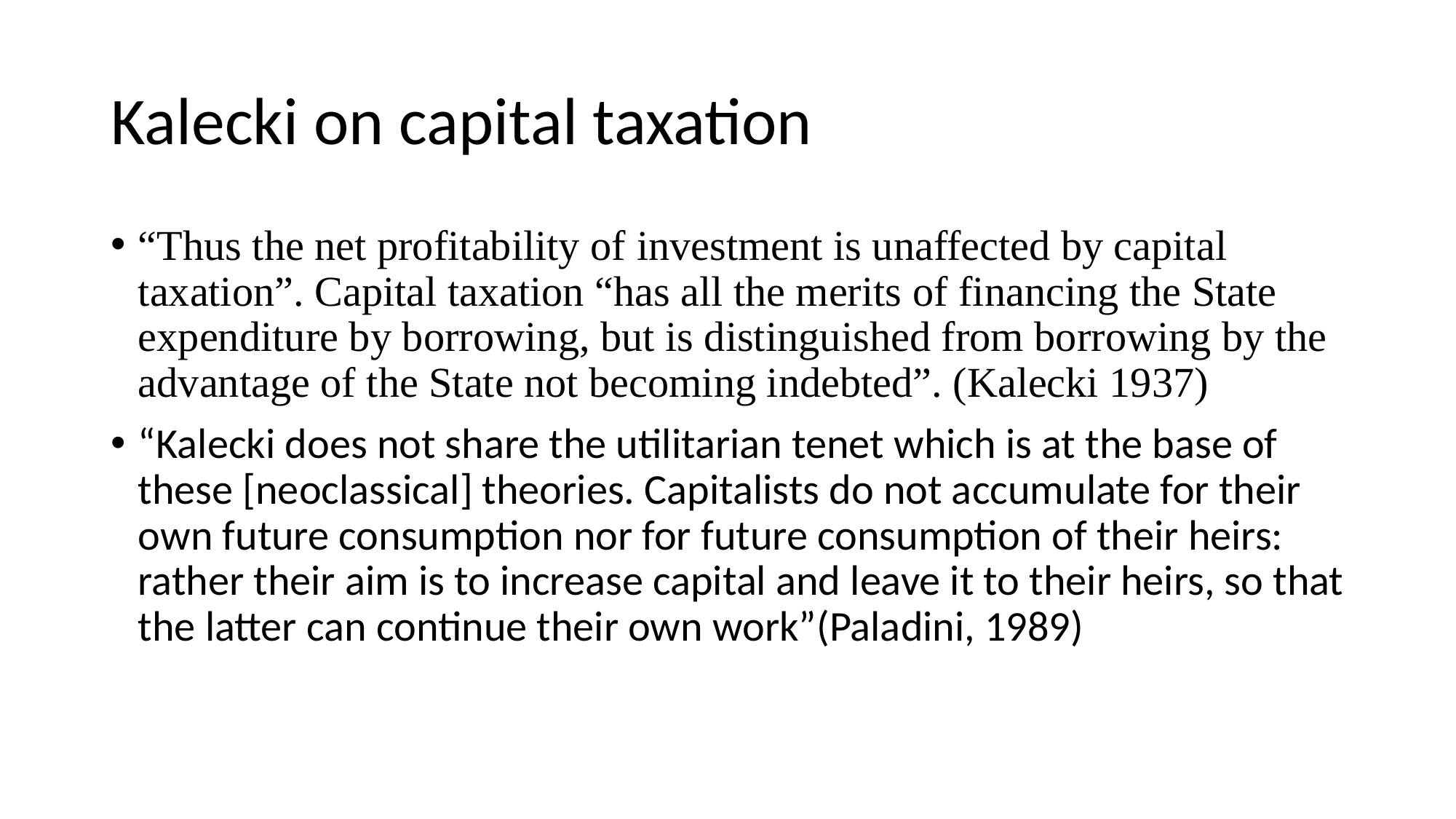

# Kalecki on capital taxation
“Thus the net profitability of investment is unaffected by capital taxation”. Capital taxation “has all the merits of financing the State expenditure by borrowing, but is distinguished from borrowing by the advantage of the State not becoming indebted”. (Kalecki 1937)
“Kalecki does not share the utilitarian tenet which is at the base of these [neoclassical] theories. Capitalists do not accumulate for their own future consumption nor for future consumption of their heirs: rather their aim is to increase capital and leave it to their heirs, so that the latter can continue their own work”(Paladini, 1989)